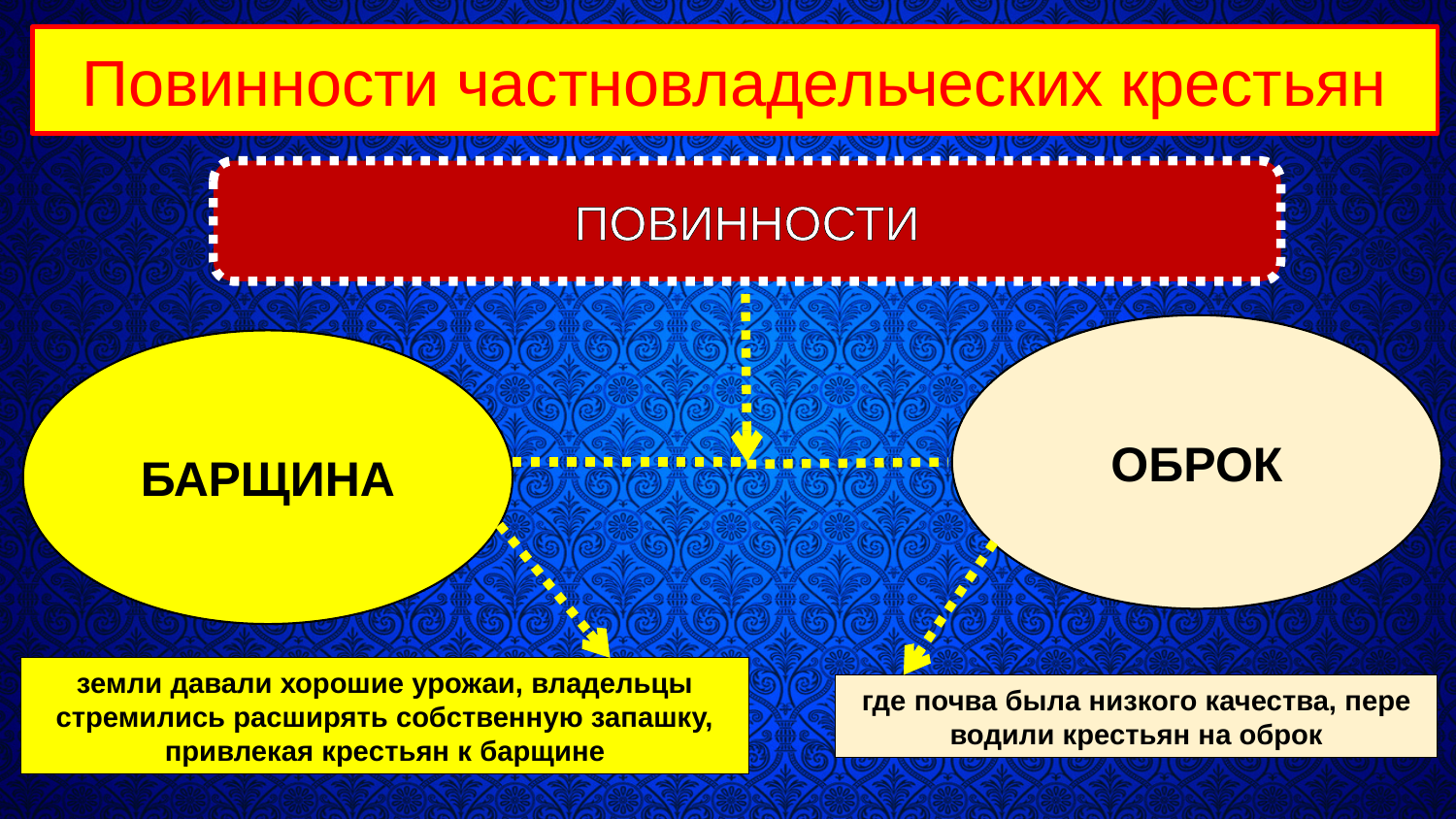

Повинности частновладельческих крестьян

ПОВИННОСТИ
ОБРОК
БАРЩИНА
земли давали хорошие урожаи, владельцы стремились расширять собственную запашку, привлекая крес­тьян к барщине
где почва была низкого качества, пере­водили крестьян на оброк